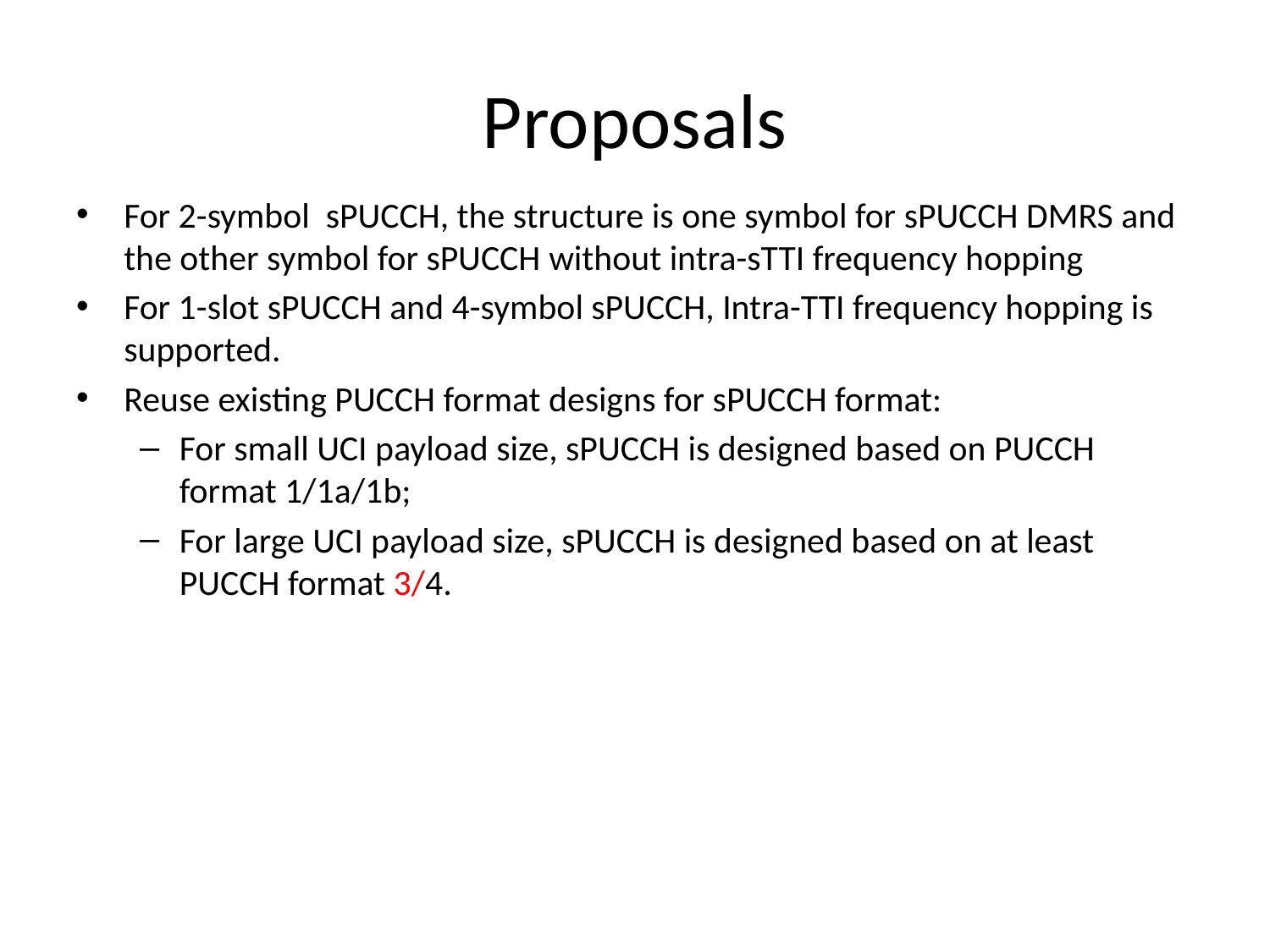

# Proposals
For 2-symbol  sPUCCH, the structure is one symbol for sPUCCH DMRS and the other symbol for sPUCCH without intra-sTTI frequency hopping
For 1-slot sPUCCH and 4-symbol sPUCCH, Intra-TTI frequency hopping is supported.
Reuse existing PUCCH format designs for sPUCCH format:
For small UCI payload size, sPUCCH is designed based on PUCCH format 1/1a/1b;
For large UCI payload size, sPUCCH is designed based on at least PUCCH format 3/4.